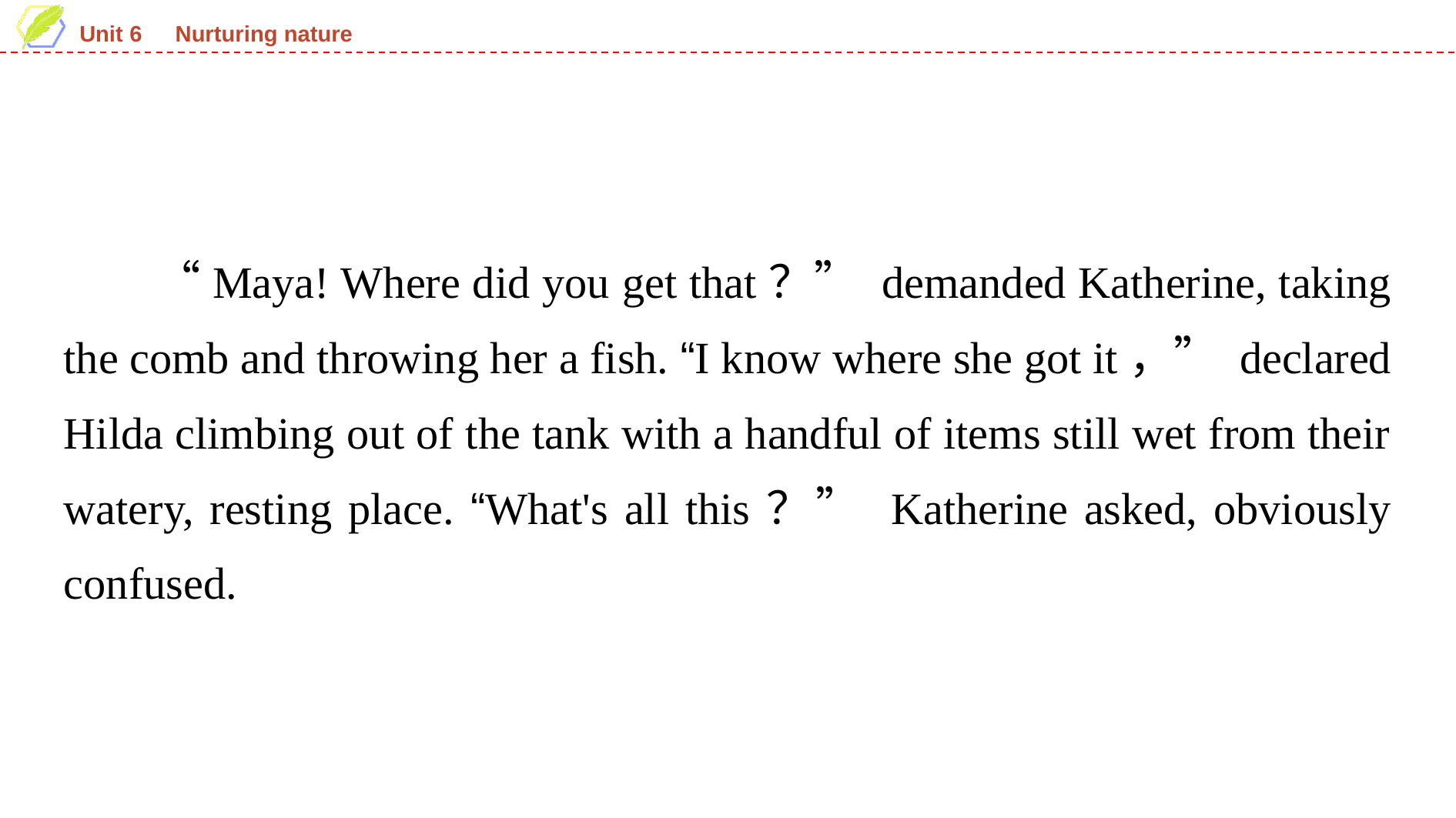

“Maya! Where did you get that？” demanded Katherine, taking the comb and throwing her a fish. “I know where she got it，” declared Hilda climbing out of the tank with a handful of items still wet from their watery, resting place. “What's all this？” Katherine asked, obviously confused.